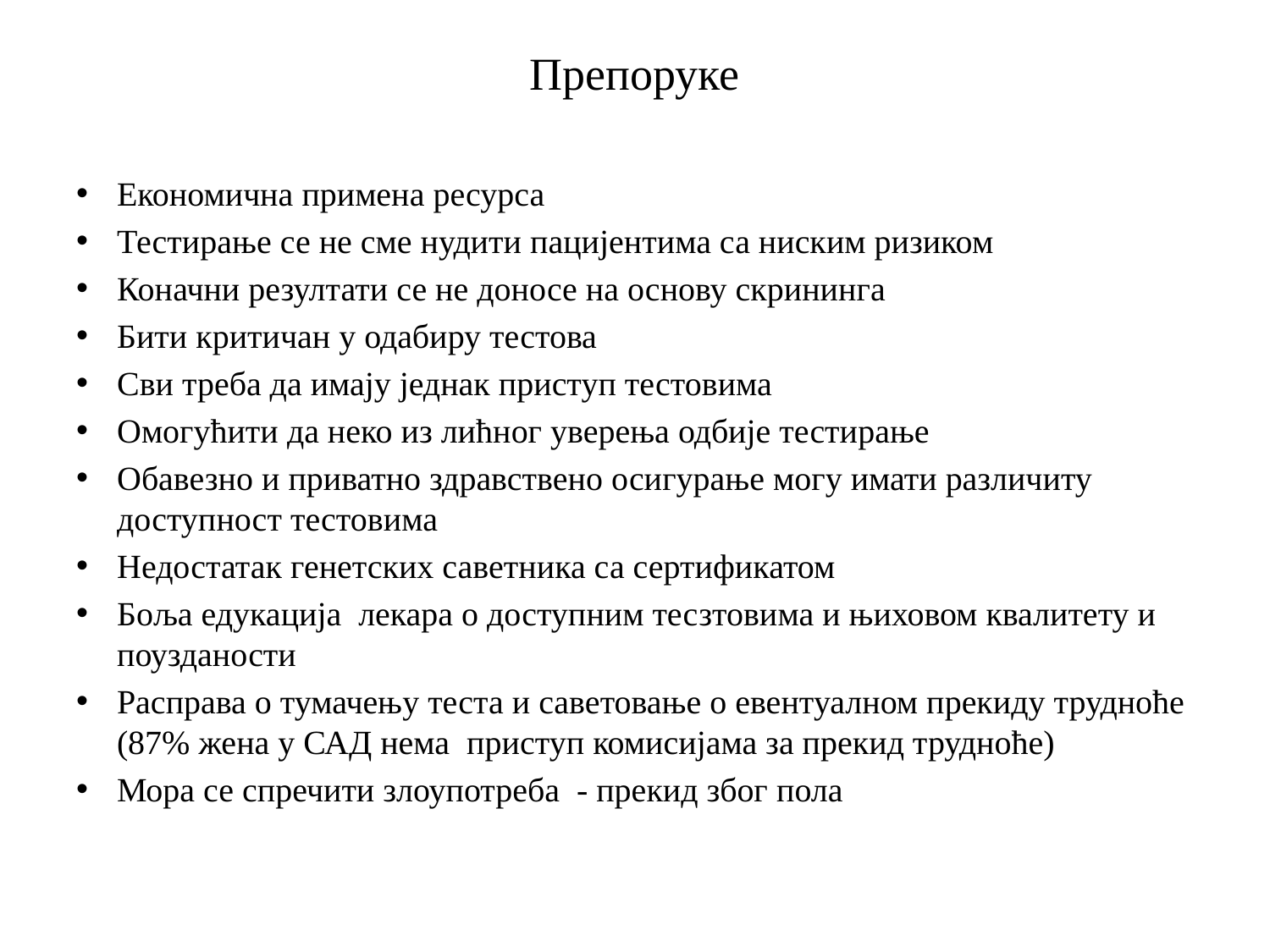

# Препоруке
Економична примена ресурса
Тестирање се не сме нудити пацијентима са ниским ризиком
Коначни резултати се не доносе на основу скрининга
Бити критичан у одабиру тестова
Сви треба да имају једнак приступ тестовима
Омогућити да неко из лићног уверења одбије тестирање
Обавезно и приватно здравствено осигурање могу имати различиту доступност тестовима
Недостатак генетских саветника са сертификатом
Боља едукација  лекара о доступним тесзтовима и њиховом квалитету и поузданости
Расправа о тумачењу теста и саветовање о евентуалном прекиду трудноће (87% жена у САД нема  приступ комисијама за прекид трудноће)
Мора се спречити злоупотреба  - прекид због пола